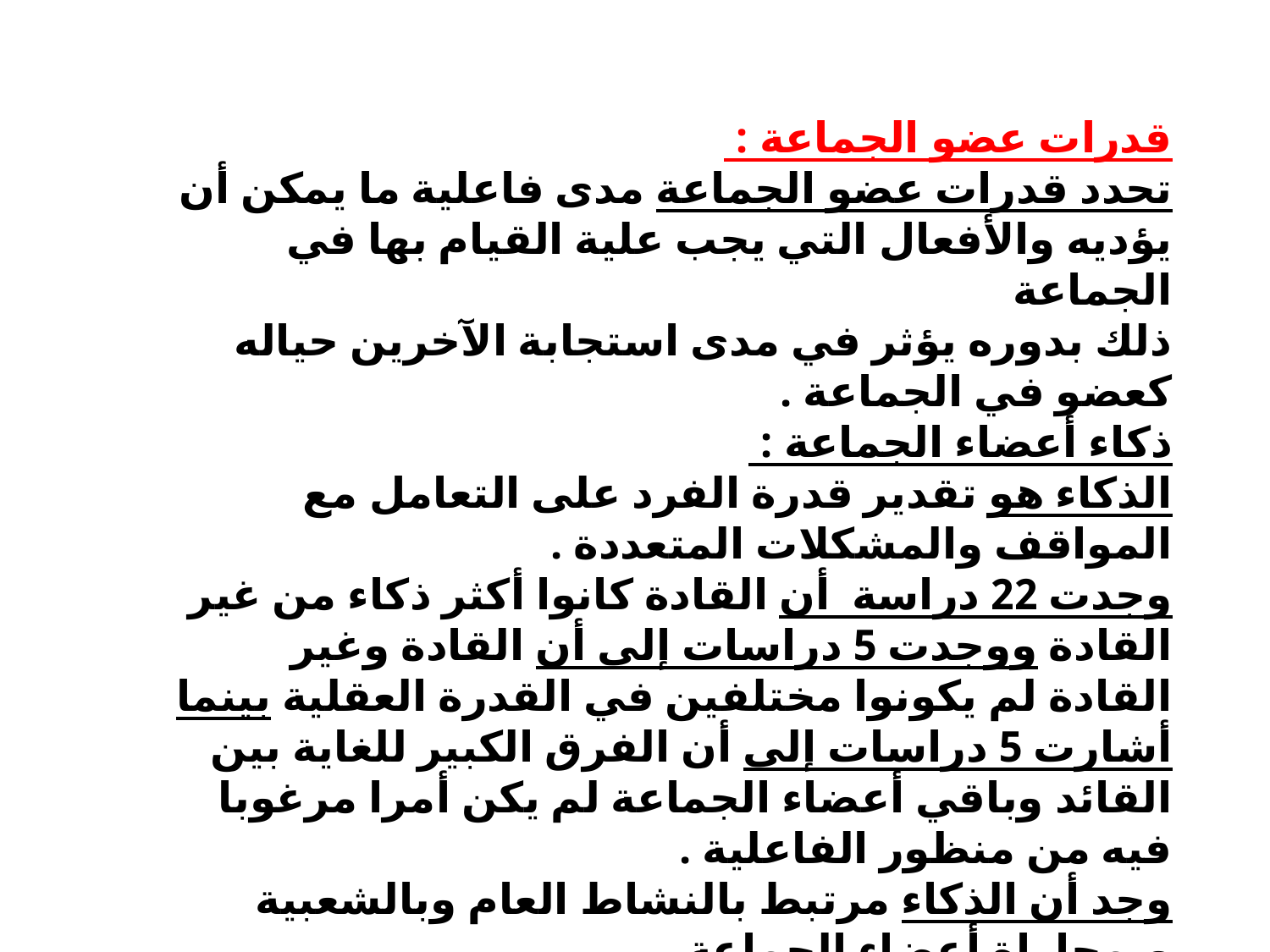

قدرات عضو الجماعة :
تحدد قدرات عضو الجماعة مدى فاعلية ما يمكن أن يؤديه والأفعال التي يجب علية القيام بها في الجماعة
ذلك بدوره يؤثر في مدى استجابة الآخرين حياله كعضو في الجماعة .
ذكاء أعضاء الجماعة :
الذكاء هو تقدير قدرة الفرد على التعامل مع المواقف والمشكلات المتعددة .
وجدت 22 دراسة  أن القادة كانوا أكثر ذكاء من غير القادة ووجدت 5 دراسات إلى أن القادة وغير القادة لم يكونوا مختلفين في القدرة العقلية بينما أشارت 5 دراسات إلى أن الفرق الكبير للغاية بين القائد وباقي أعضاء الجماعة لم يكن أمرا مرغوبا فيه من منظور الفاعلية .
وجد أن الذكاء مرتبط بالنشاط العام وبالشعبية وبمجاراة أعضاء الجماعة .
دراسة أورد باس وزملاءة ارتباطا إيجابيا منخفضا بين المشاركة العامة في مناقشات الجماعات المناقشة بلا قائد ودرجات المجلس الأمريكي للتربية .
وجدت دراسة أخرى ارتباطا إيجابيا بين الذكاء والشعبية.